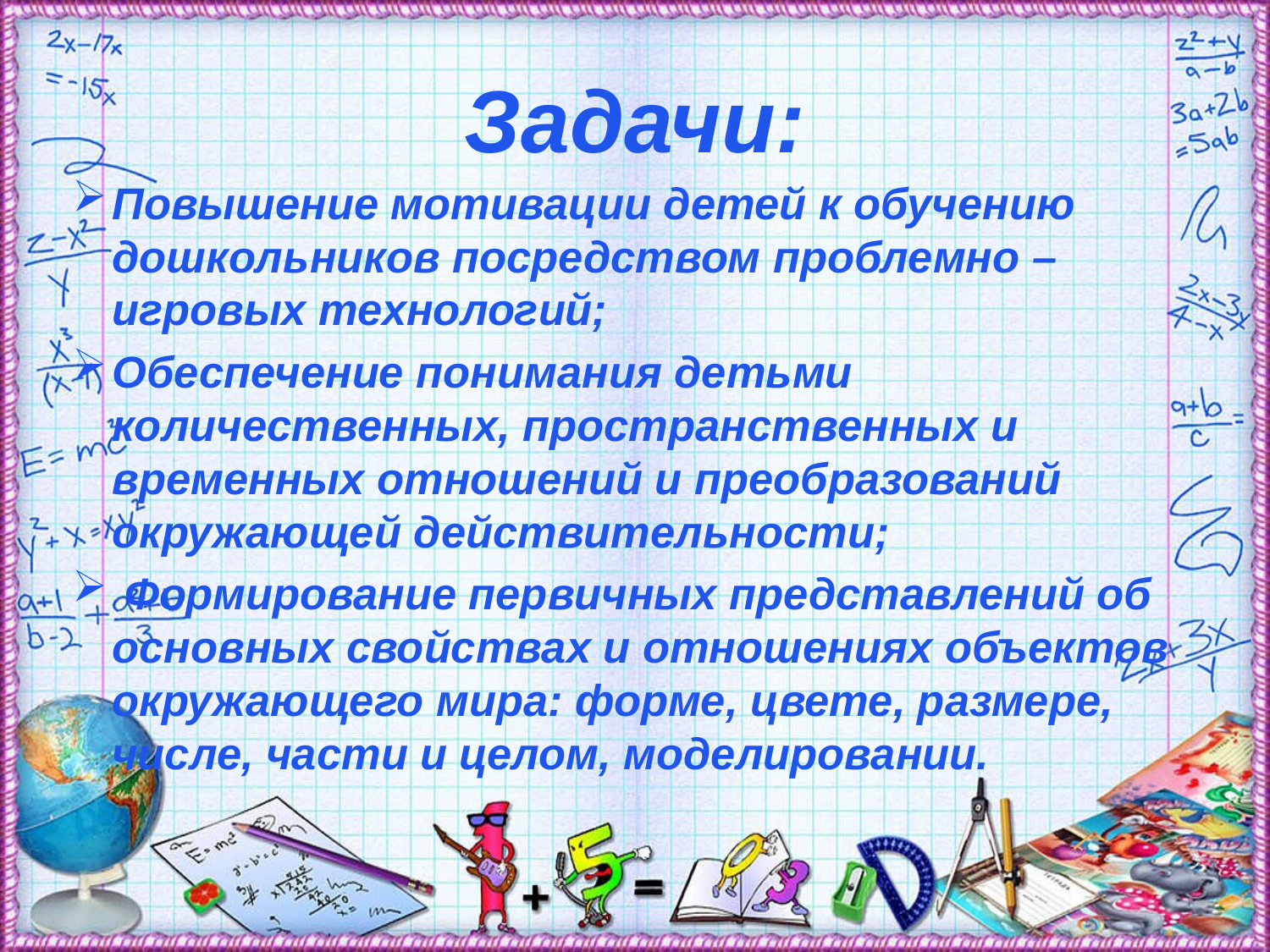

# Задачи:
Повышение мотивации детей к обучению дошкольников посредством проблемно – игровых технологий;
Обеспечение понимания детьми количественных, пространственных и временных отношений и преобразований окружающей действительности;
 Формирование первичных представлений об основных свойствах и отношениях объектов окружающего мира: форме, цвете, размере, числе, части и целом, моделировании.